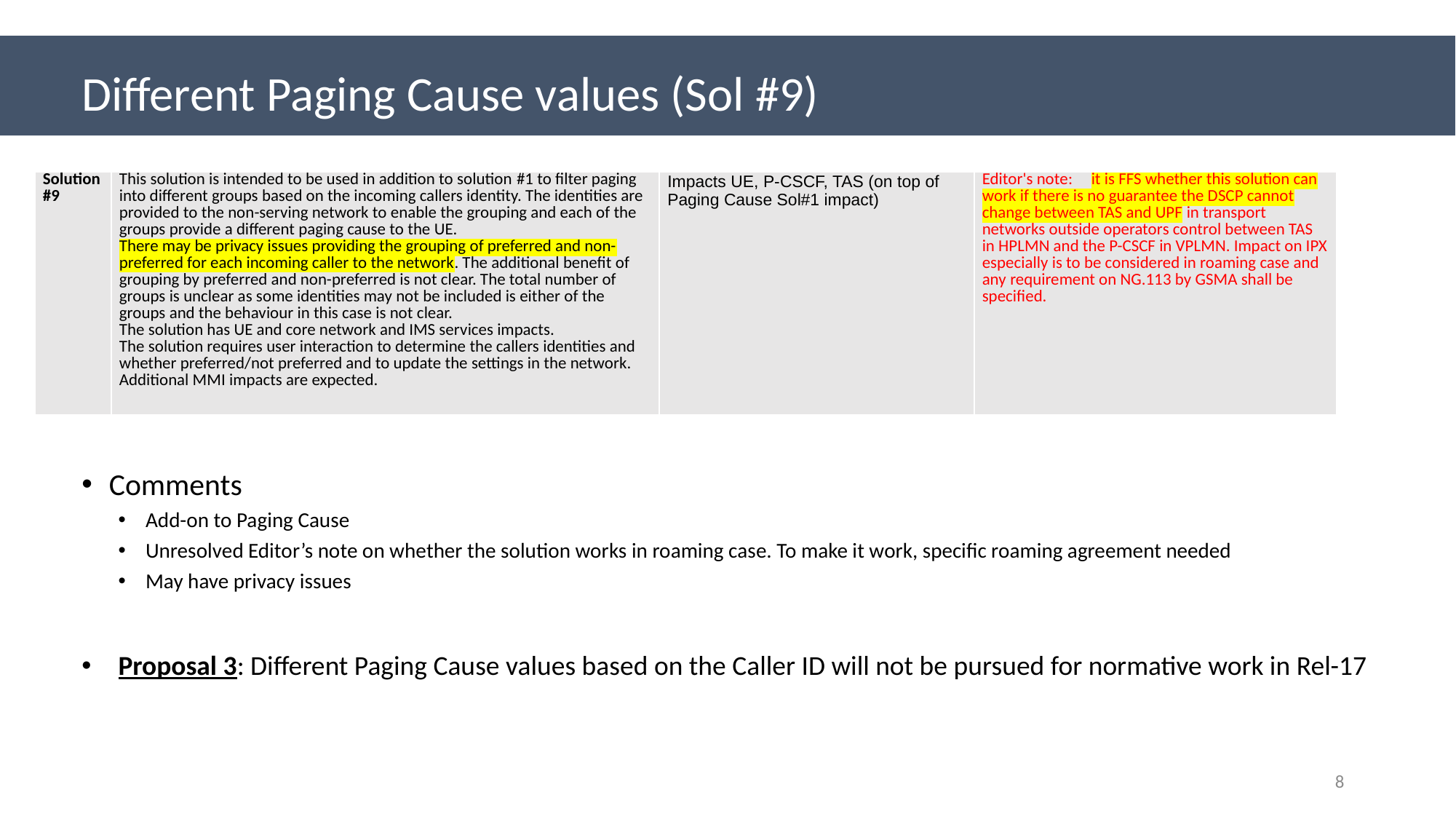

# Different Paging Cause values (Sol #9)
| Solution #9 | This solution is intended to be used in addition to solution #1 to filter paging into different groups based on the incoming callers identity. The identities are provided to the non-serving network to enable the grouping and each of the groups provide a different paging cause to the UE. There may be privacy issues providing the grouping of preferred and non-preferred for each incoming caller to the network. The additional benefit of grouping by preferred and non-preferred is not clear. The total number of groups is unclear as some identities may not be included is either of the groups and the behaviour in this case is not clear. The solution has UE and core network and IMS services impacts. The solution requires user interaction to determine the callers identities and whether preferred/not preferred and to update the settings in the network. Additional MMI impacts are expected. | Impacts UE, P-CSCF, TAS (on top of Paging Cause Sol#1 impact) | Editor's note: it is FFS whether this solution can work if there is no guarantee the DSCP cannot change between TAS and UPF in transport networks outside operators control between TAS in HPLMN and the P-CSCF in VPLMN. Impact on IPX especially is to be considered in roaming case and any requirement on NG.113 by GSMA shall be specified. |
| --- | --- | --- | --- |
Comments
Add-on to Paging Cause
Unresolved Editor’s note on whether the solution works in roaming case. To make it work, specific roaming agreement needed
May have privacy issues

Proposal 3: Different Paging Cause values based on the Caller ID will not be pursued for normative work in Rel-17

8